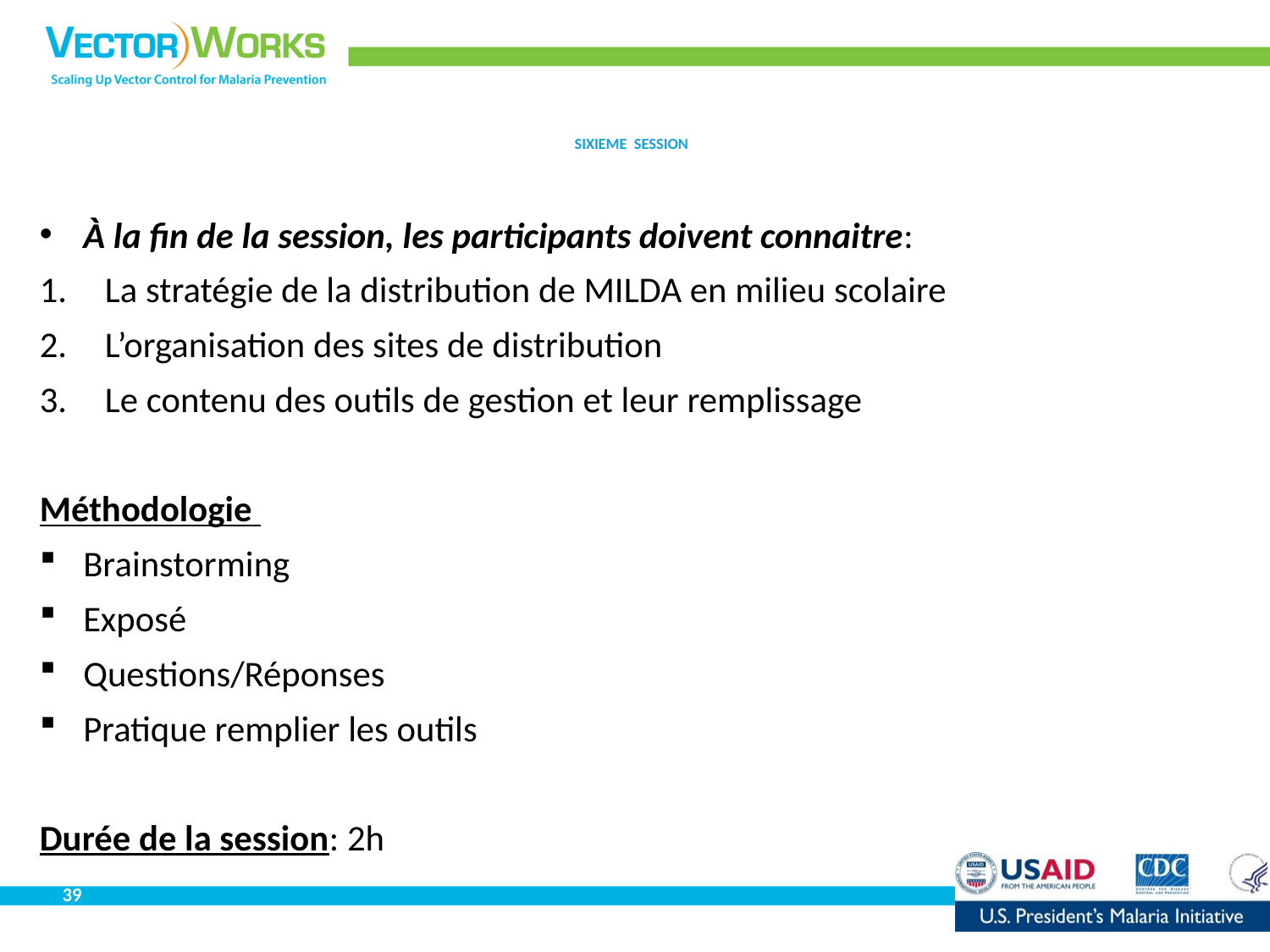

# SIXIEME  SESSION
À la fin de la session, les participants doivent connaitre:
La stratégie de la distribution de MILDA en milieu scolaire
L’organisation des sites de distribution
Le contenu des outils de gestion et leur remplissage

Méthodologie
Brainstorming
Exposé
Questions/Réponses
Pratique remplier les outils

Durée de la session: 2h

39